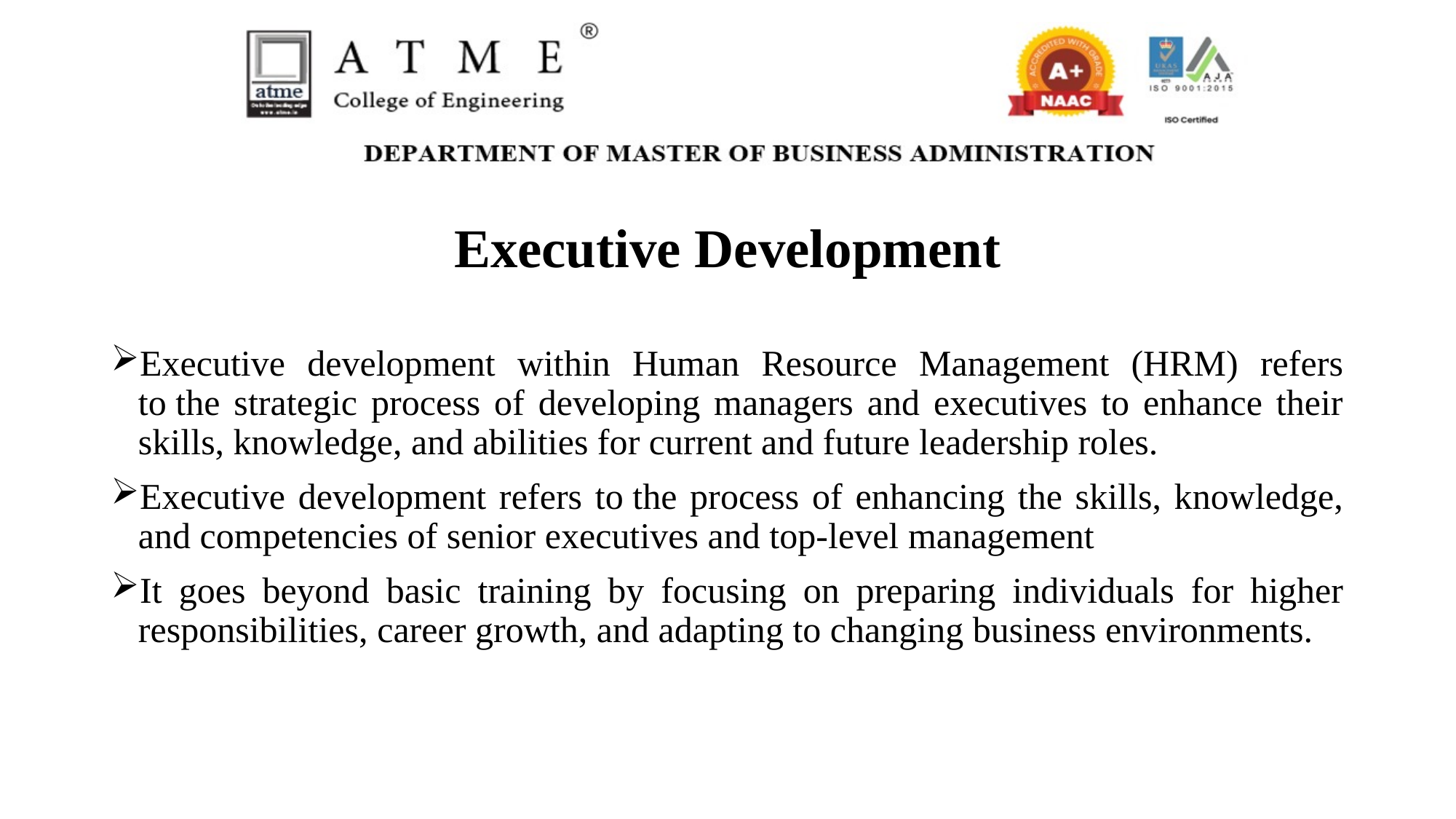

# Executive Development
Executive development within Human Resource Management (HRM) refers to the strategic process of developing managers and executives to enhance their skills, knowledge, and abilities for current and future leadership roles.
Executive development refers to the process of enhancing the skills, knowledge, and competencies of senior executives and top-level management
It goes beyond basic training by focusing on preparing individuals for higher responsibilities, career growth, and adapting to changing business environments.